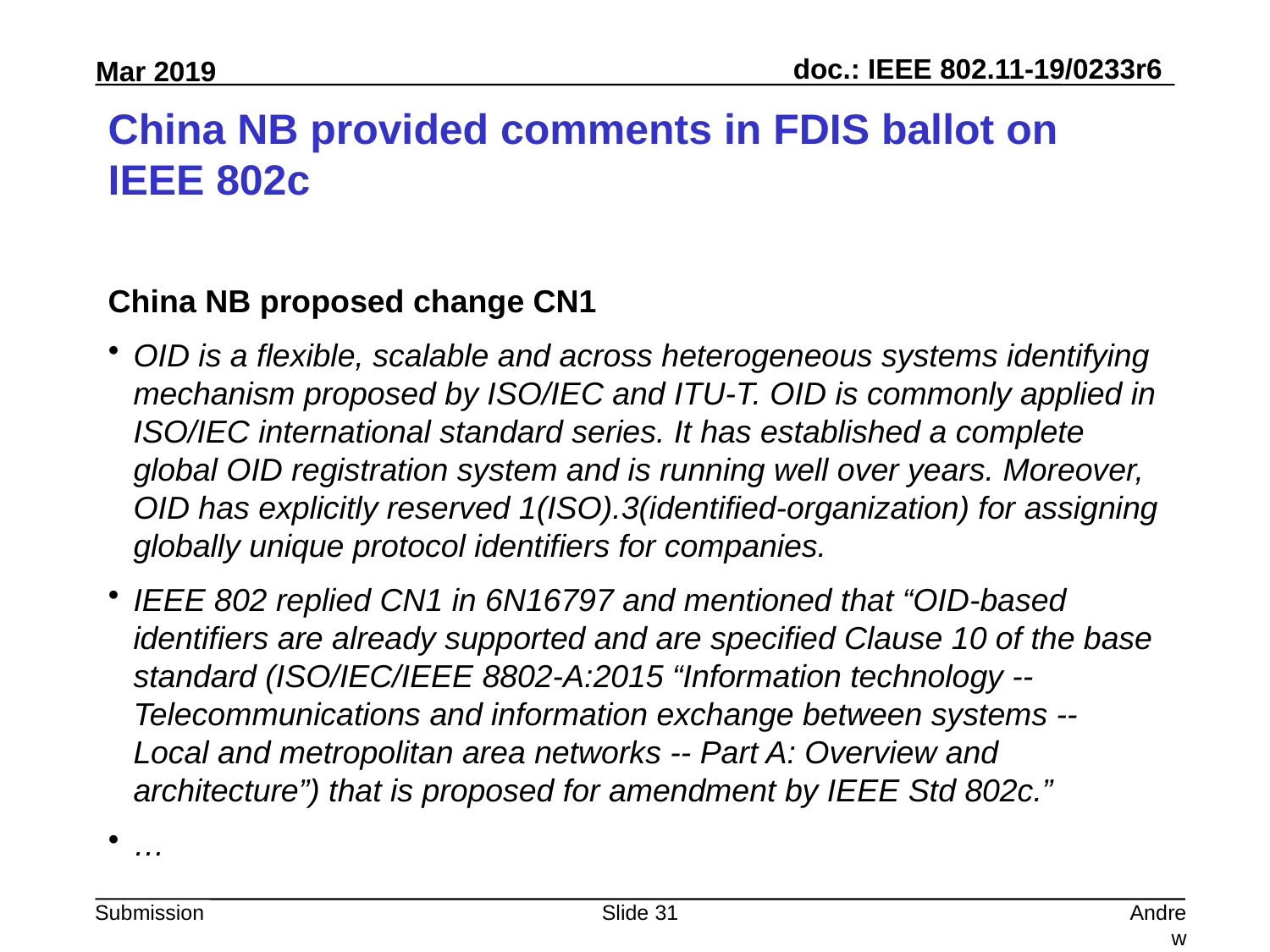

# China NB provided comments in FDIS ballot on IEEE 802c
China NB proposed change CN1
OID is a flexible, scalable and across heterogeneous systems identifying mechanism proposed by ISO/IEC and ITU-T. OID is commonly applied in ISO/IEC international standard series. It has established a complete global OID registration system and is running well over years. Moreover, OID has explicitly reserved 1(ISO).3(identified-organization) for assigning globally unique protocol identifiers for companies.
IEEE 802 replied CN1 in 6N16797 and mentioned that “OID-based identifiers are already supported and are specified Clause 10 of the base standard (ISO/IEC/IEEE 8802-A:2015 “Information technology -- Telecommunications and information exchange between systems -- Local and metropolitan area networks -- Part A: Overview and architecture”) that is proposed for amendment by IEEE Std 802c.”
…
Slide 31
Andrew Myles, Cisco